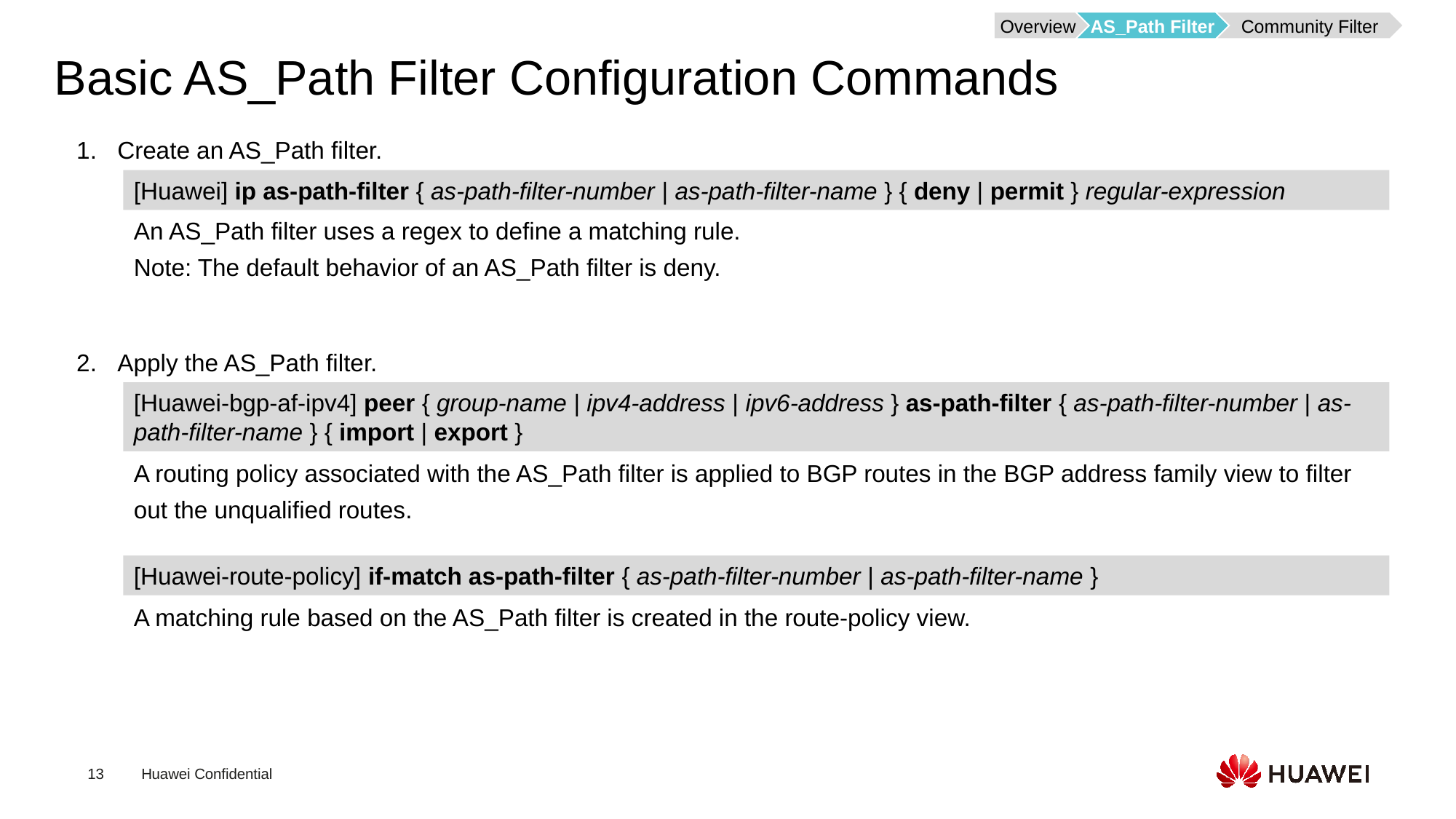

Overview
AS_Path Filter
Community Filter
# Basic AS_Path Filter Configuration Commands
Create an AS_Path filter.
[Huawei] ip as-path-filter { as-path-filter-number | as-path-filter-name } { deny | permit } regular-expression
An AS_Path filter uses a regex to define a matching rule.
Note: The default behavior of an AS_Path filter is deny.
Apply the AS_Path filter.
[Huawei-bgp-af-ipv4] peer { group-name | ipv4-address | ipv6-address } as-path-filter { as-path-filter-number | as-path-filter-name } { import | export }
A routing policy associated with the AS_Path filter is applied to BGP routes in the BGP address family view to filter out the unqualified routes.
[Huawei-route-policy] if-match as-path-filter { as-path-filter-number | as-path-filter-name }
A matching rule based on the AS_Path filter is created in the route-policy view.